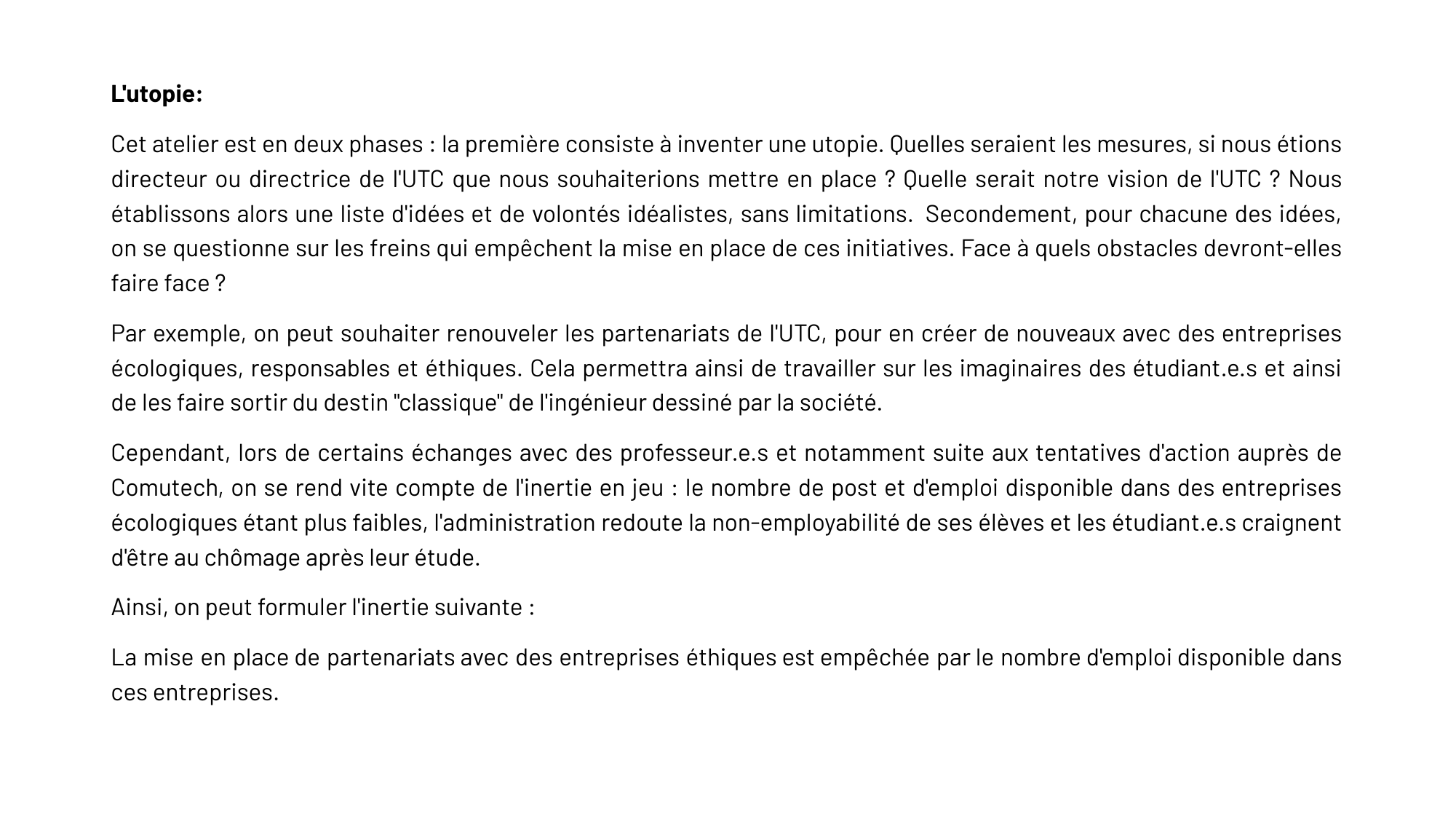

L'utopie:
Cet atelier est en deux phases : la première consiste à inventer une utopie. Quelles seraient les mesures, si nous étions directeur ou directrice de l'UTC que nous souhaiterions mettre en place ? Quelle serait notre vision de l'UTC ? Nous établissons alors une liste d'idées et de volontés idéalistes, sans limitations.  Secondement, pour chacune des idées, on se questionne sur les freins qui empêchent la mise en place de ces initiatives. Face à quels obstacles devront-elles faire face ?
Par exemple, on peut souhaiter renouveler les partenariats de l'UTC, pour en créer de nouveaux avec des entreprises écologiques, responsables et éthiques. Cela permettra ainsi de travailler sur les imaginaires des étudiant.e.s et ainsi de les faire sortir du destin "classique" de l'ingénieur dessiné par la société.
Cependant, lors de certains échanges avec des professeur.e.s et notamment suite aux tentatives d'action auprès de Comutech, on se rend vite compte de l'inertie en jeu : le nombre de post et d'emploi disponible dans des entreprises écologiques étant plus faibles, l'administration redoute la non-employabilité de ses élèves et les étudiant.e.s craignent d'être au chômage après leur étude.
Ainsi, on peut formuler l'inertie suivante :
La mise en place de partenariats avec des entreprises éthiques est empêchée par le nombre d'emploi disponible dans ces entreprises.